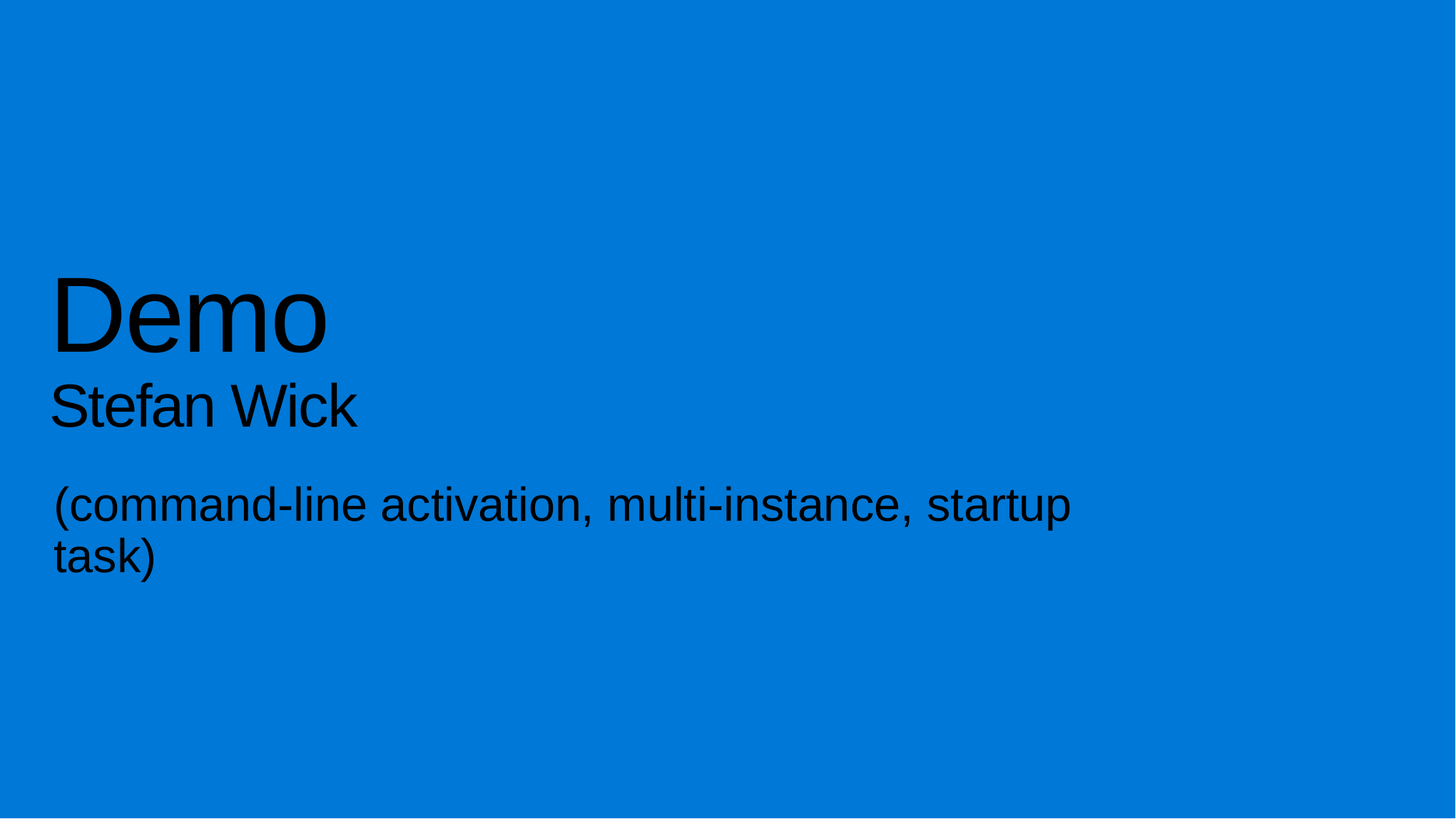

# Demo Stefan Wick
(command-line activation, multi-instance, startup task)